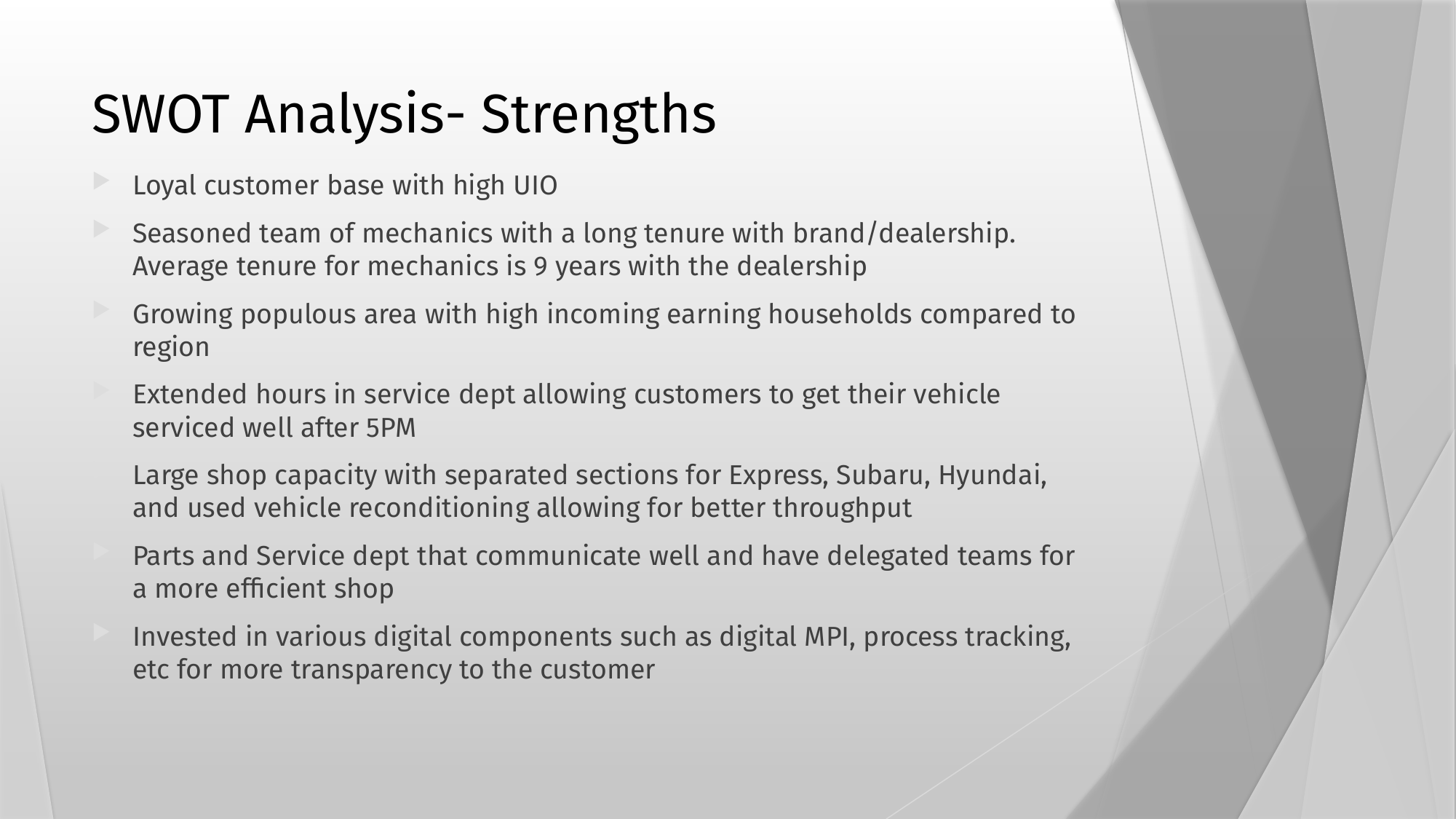

# SWOT Analysis- Strengths
Loyal customer base with high UIO
Seasoned team of mechanics with a long tenure with brand/dealership. Average tenure for mechanics is 9 years with the dealership
Growing populous area with high incoming earning households compared to region
Extended hours in service dept allowing customers to get their vehicle serviced well after 5PM
Large shop capacity with separated sections for Express, Subaru, Hyundai, and used vehicle reconditioning allowing for better throughput
Parts and Service dept that communicate well and have delegated teams for a more efficient shop
Invested in various digital components such as digital MPI, process tracking, etc for more transparency to the customer